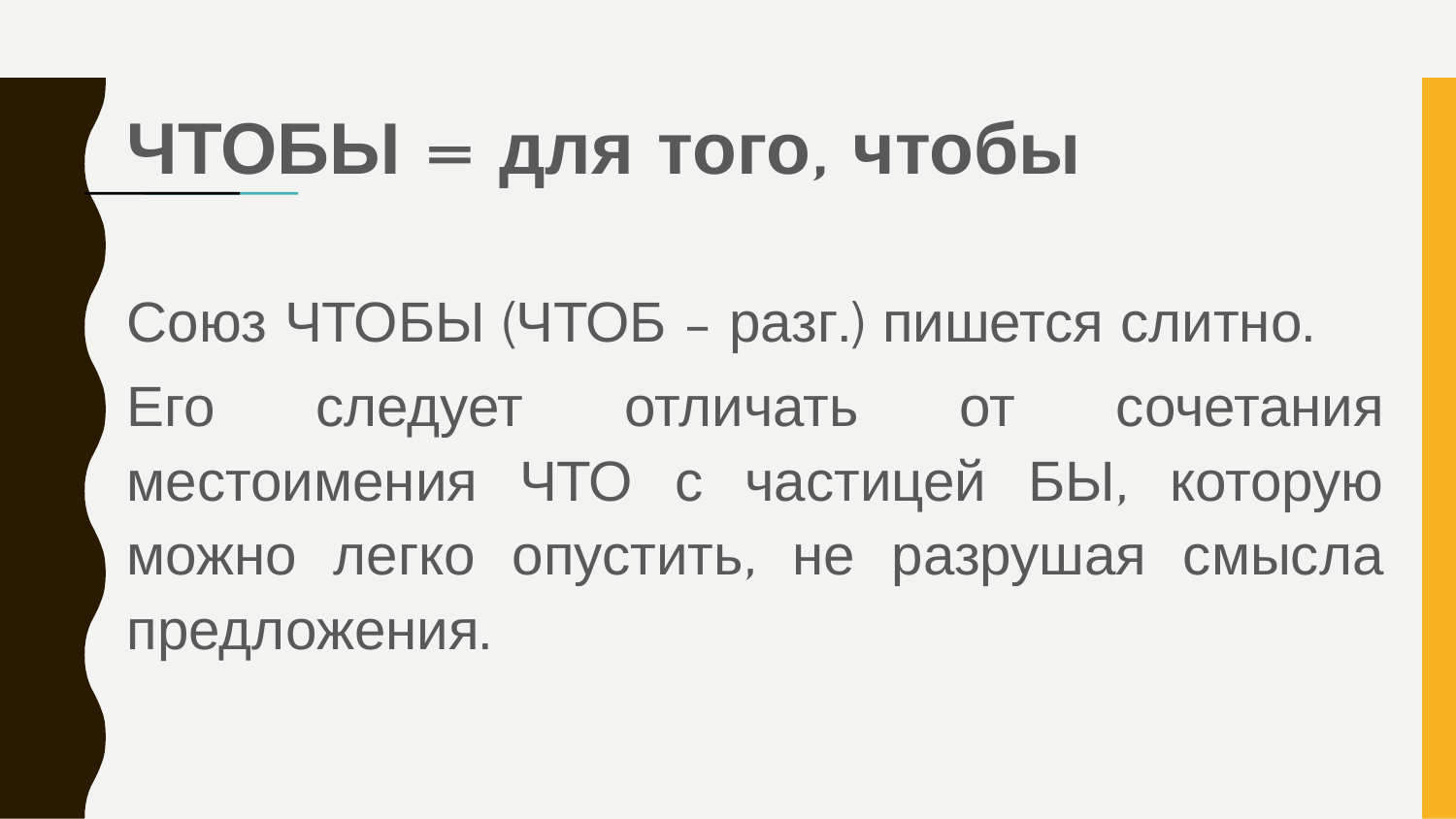

# ЧТОБЫ = для того, чтобы
Союз ЧТОБЫ (ЧТОБ – разг.) пишется слитно.
Его следует отличать от сочетания местоимения ЧТО с частицей БЫ, которую можно легко опустить, не разрушая смысла предложения.